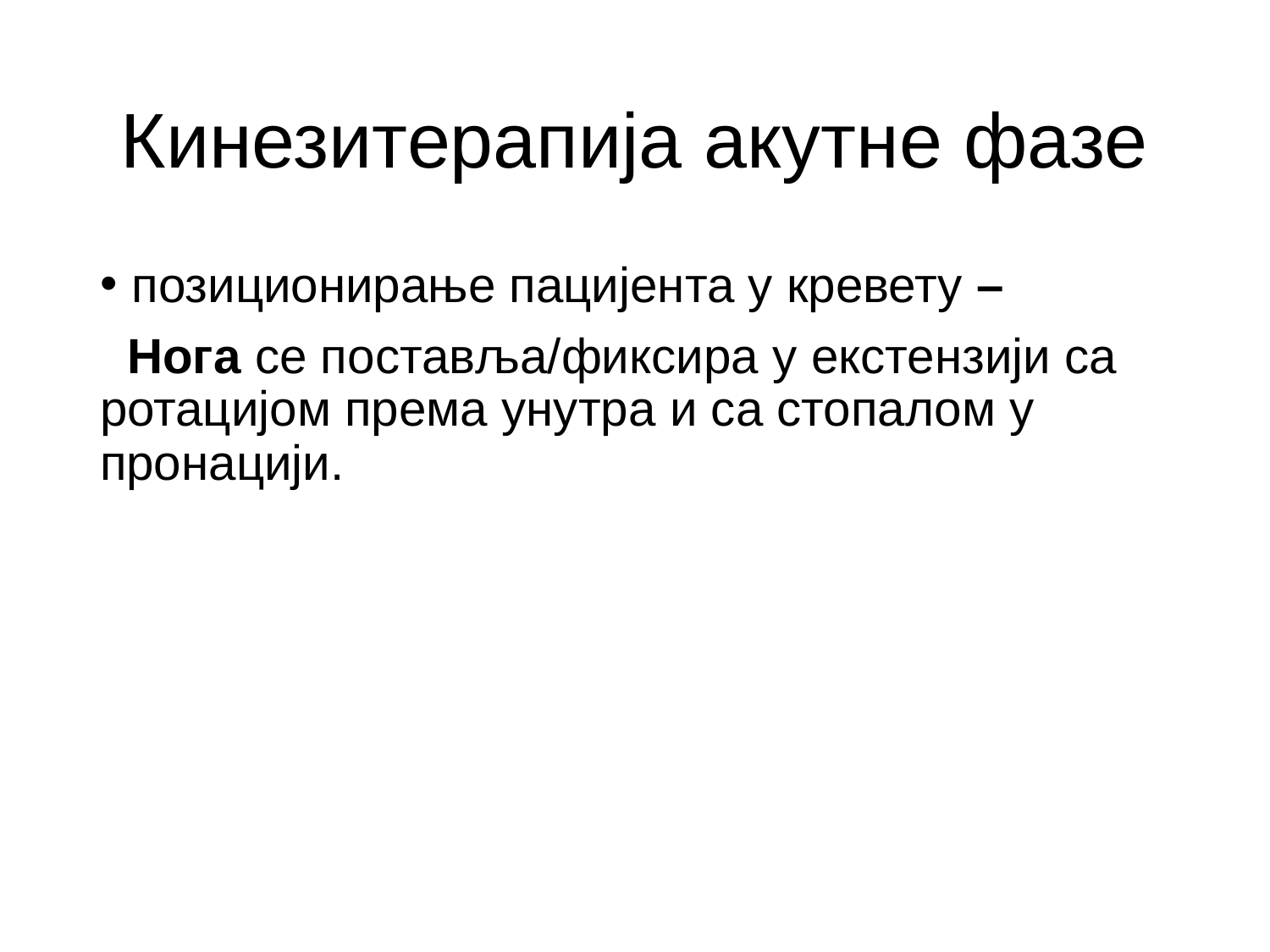

# Кинезитерапија акутне фазе
позиционирање пацијента у кревету –
  Нога се поставља/фиксира у екстензији са ротацијом према унутра и са стопалом у пронацији.